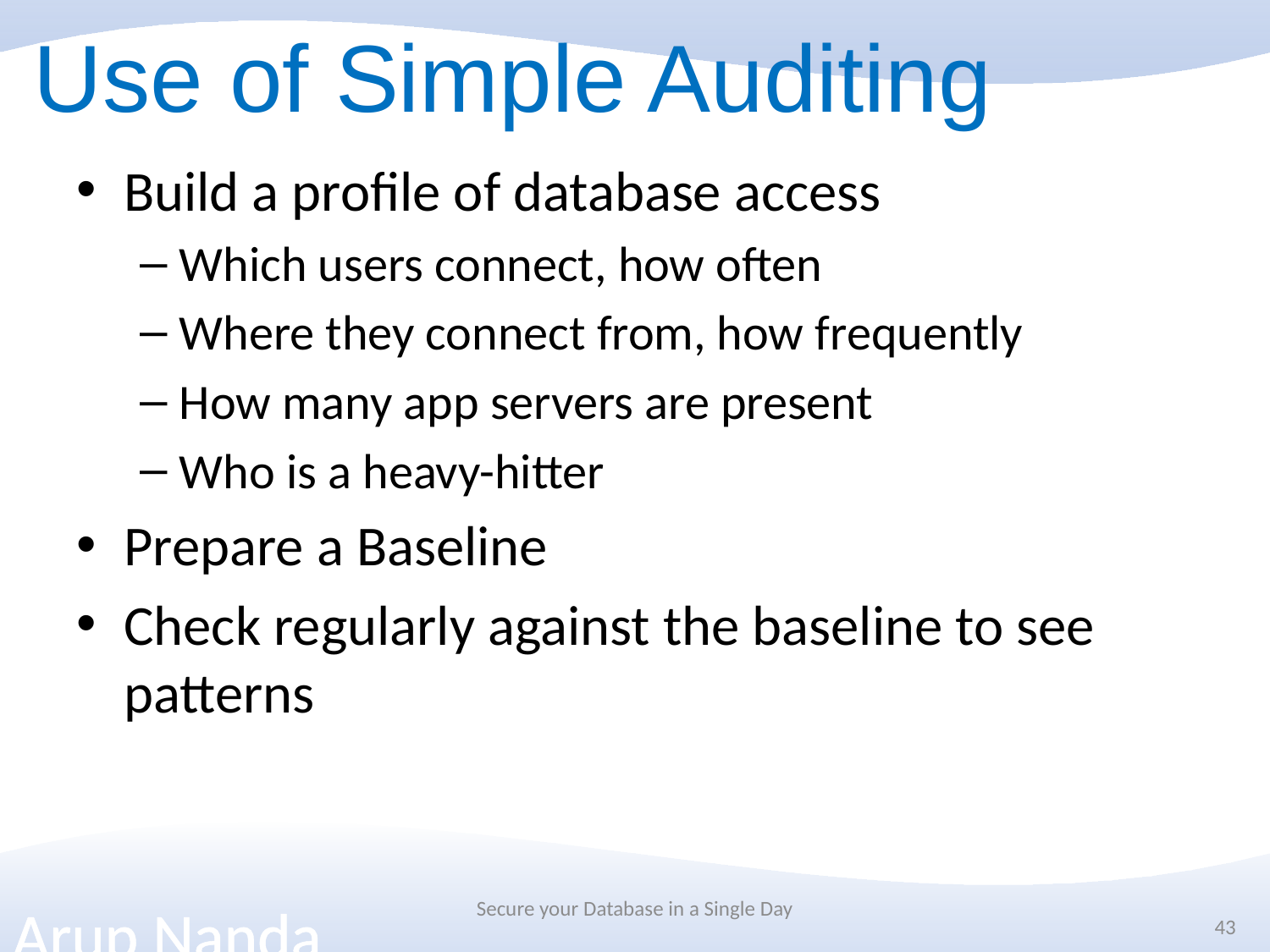

# Use of Simple Auditing
Build a profile of database access
Which users connect, how often
Where they connect from, how frequently
How many app servers are present
Who is a heavy-hitter
Prepare a Baseline
Check regularly against the baseline to see patterns
Secure your Database in a Single Day
43